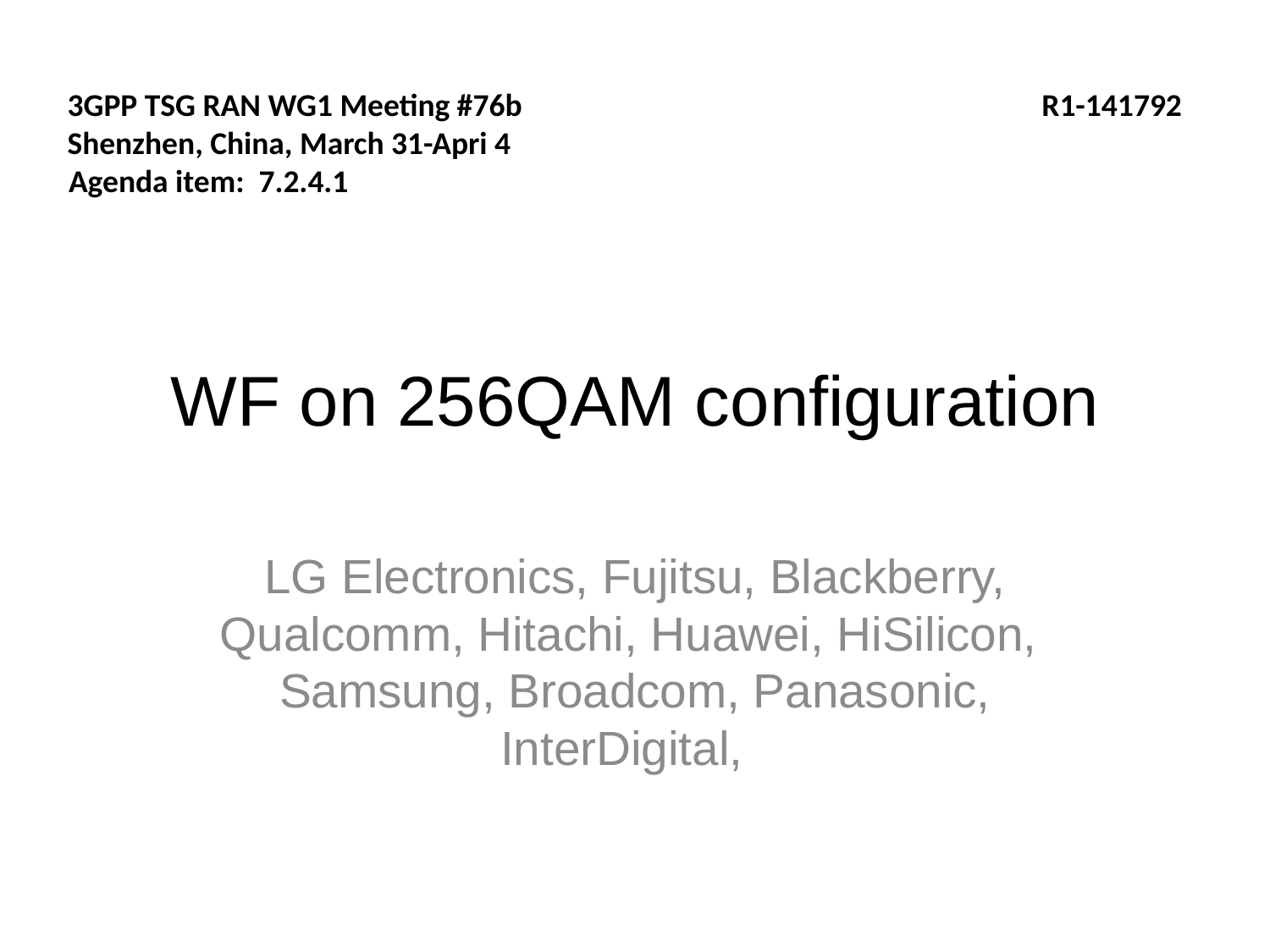

3GPP TSG RAN WG1 Meeting #76b	                                                                 R1-141792
Shenzhen, China, March 31-Apri 4
Agenda item:  7.2.4.1
# WF on 256QAM configuration
LG Electronics, Fujitsu, Blackberry, Qualcomm, Hitachi, Huawei, HiSilicon,  Samsung, Broadcom, Panasonic, InterDigital,